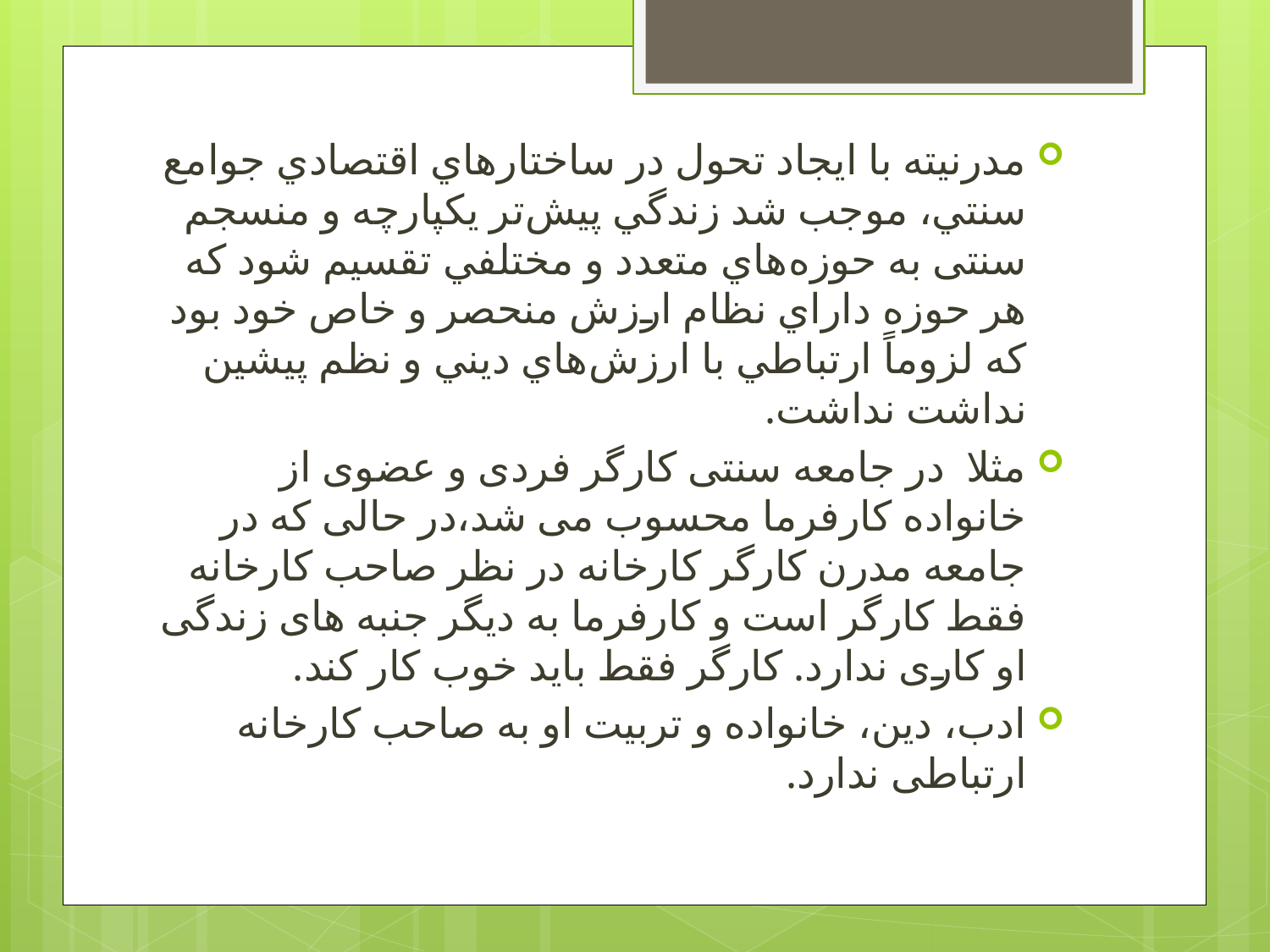

مدرنيته با ايجاد تحول در ساختارهاي اقتصادي جوامع سنتي، موجب شد زندگي پيش‌تر يکپارچه و منسجم سنتی به حوزه‌هاي متعدد و مختلفي تقسيم شود که هر حوزه داراي نظام ارزش منحصر و خاص خود بود که لزوماً ارتباطي با ارزش‌هاي ديني و نظم پیشین نداشت نداشت.
مثلا  در جامعه سنتی کارگر فردی و عضوی از خانواده کارفرما محسوب می شد،در حالی که در جامعه مدرن کارگر کارخانه در نظر صاحب کارخانه فقط کارگر است و کارفرما به دیگر جنبه های زندگی او کاری ندارد. کارگر فقط باید خوب کار کند.
ادب، دین، خانواده و تربیت او به صاحب کارخانه ارتباطی ندارد.
#